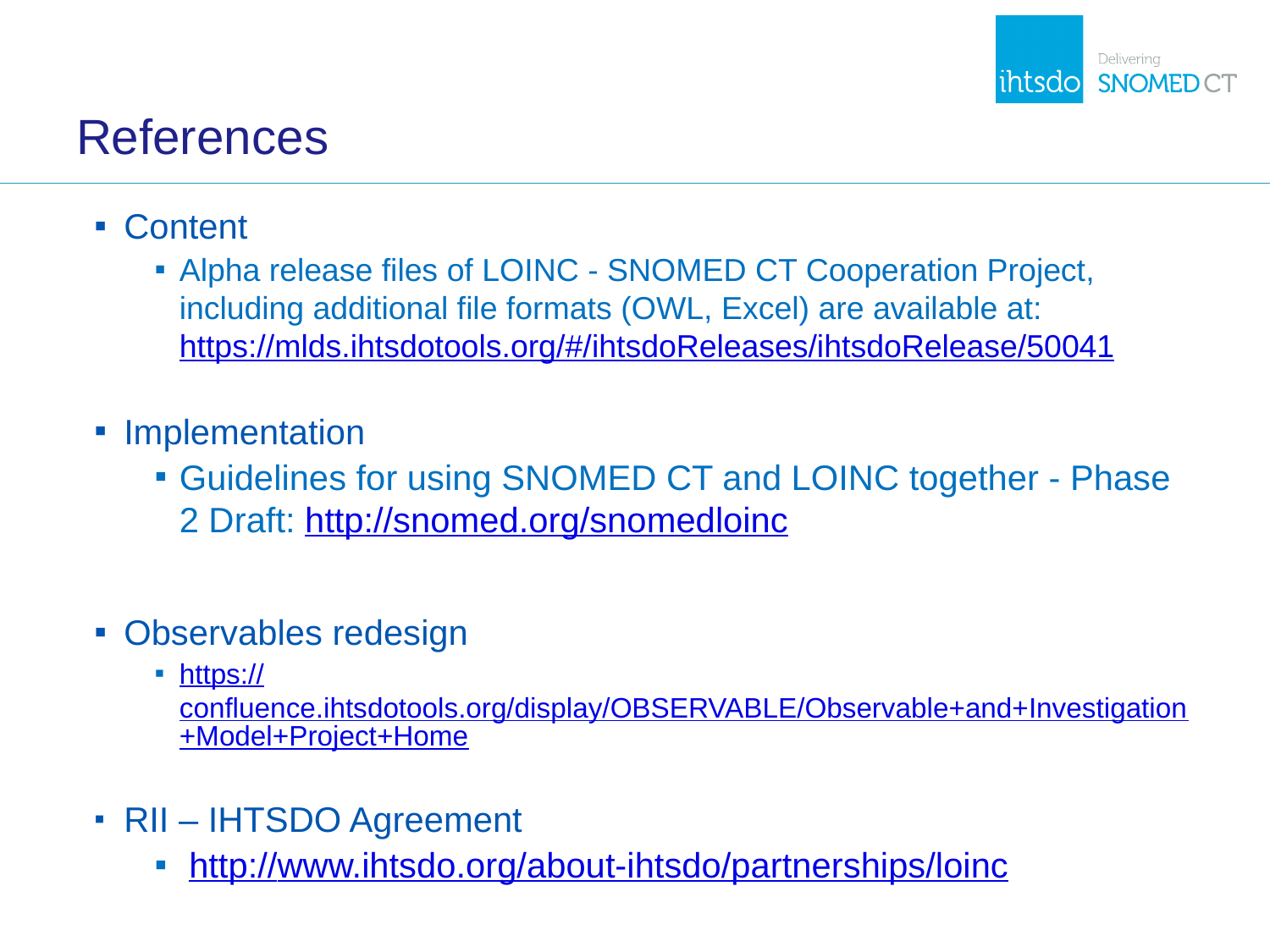

# References
Content
Alpha release files of LOINC - SNOMED CT Cooperation Project, including additional file formats (OWL, Excel) are available at: https://mlds.ihtsdotools.org/#/ihtsdoReleases/ihtsdoRelease/50041

Implementation
Guidelines for using SNOMED CT and LOINC together - Phase 2 Draft: http://snomed.org/snomedloinc

Observables redesign
https://confluence.ihtsdotools.org/display/OBSERVABLE/Observable+and+Investigation+Model+Project+Home

RII – IHTSDO Agreement
 http://www.ihtsdo.org/about-ihtsdo/partnerships/loinc